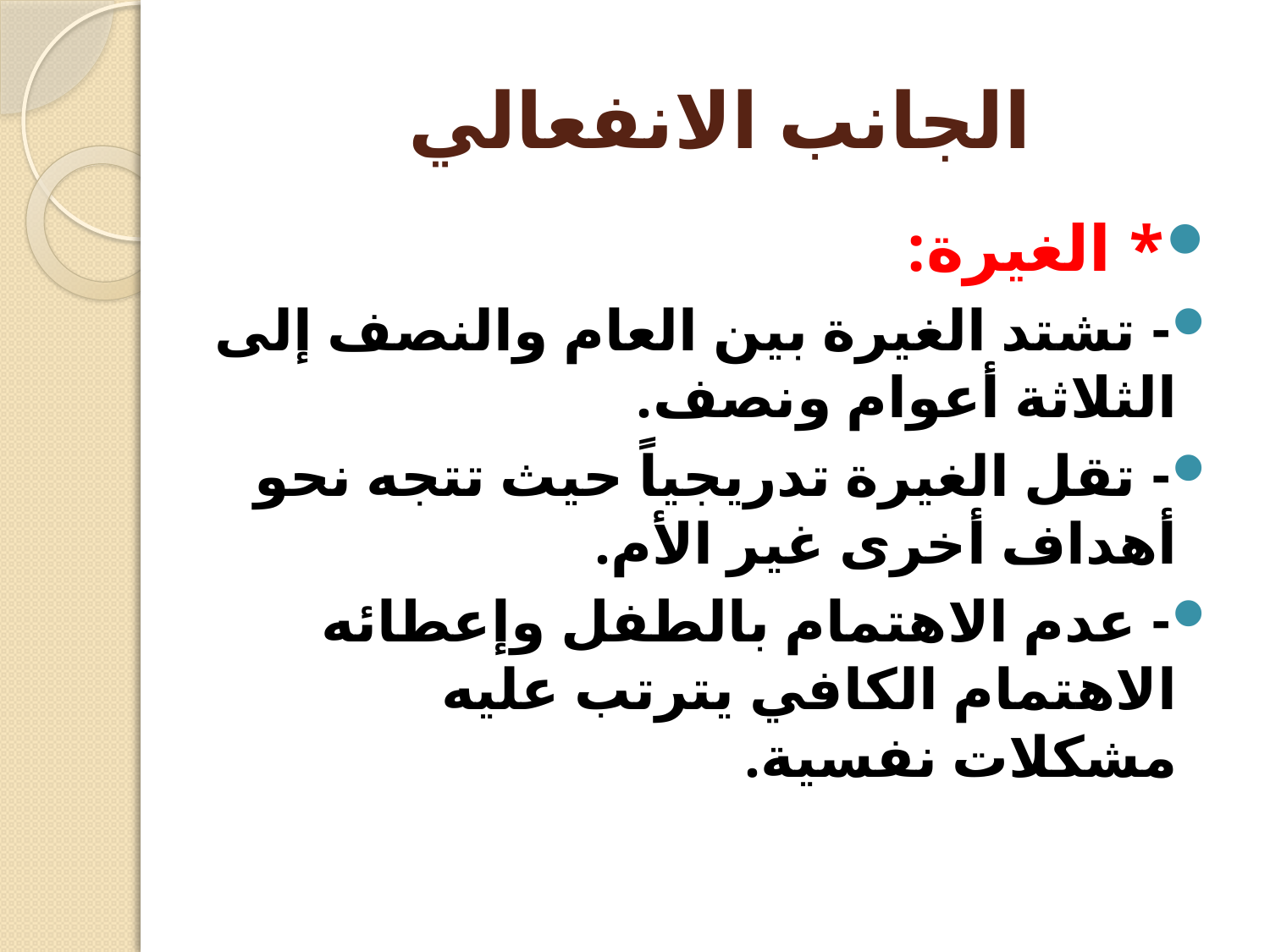

# الجانب الانفعالي
* الغيرة:
- تشتد الغيرة بين العام والنصف إلى الثلاثة أعوام ونصف.
- تقل الغيرة تدريجياً حيث تتجه نحو أهداف أخرى غير الأم.
- عدم الاهتمام بالطفل وإعطائه الاهتمام الكافي يترتب عليه مشكلات نفسية.